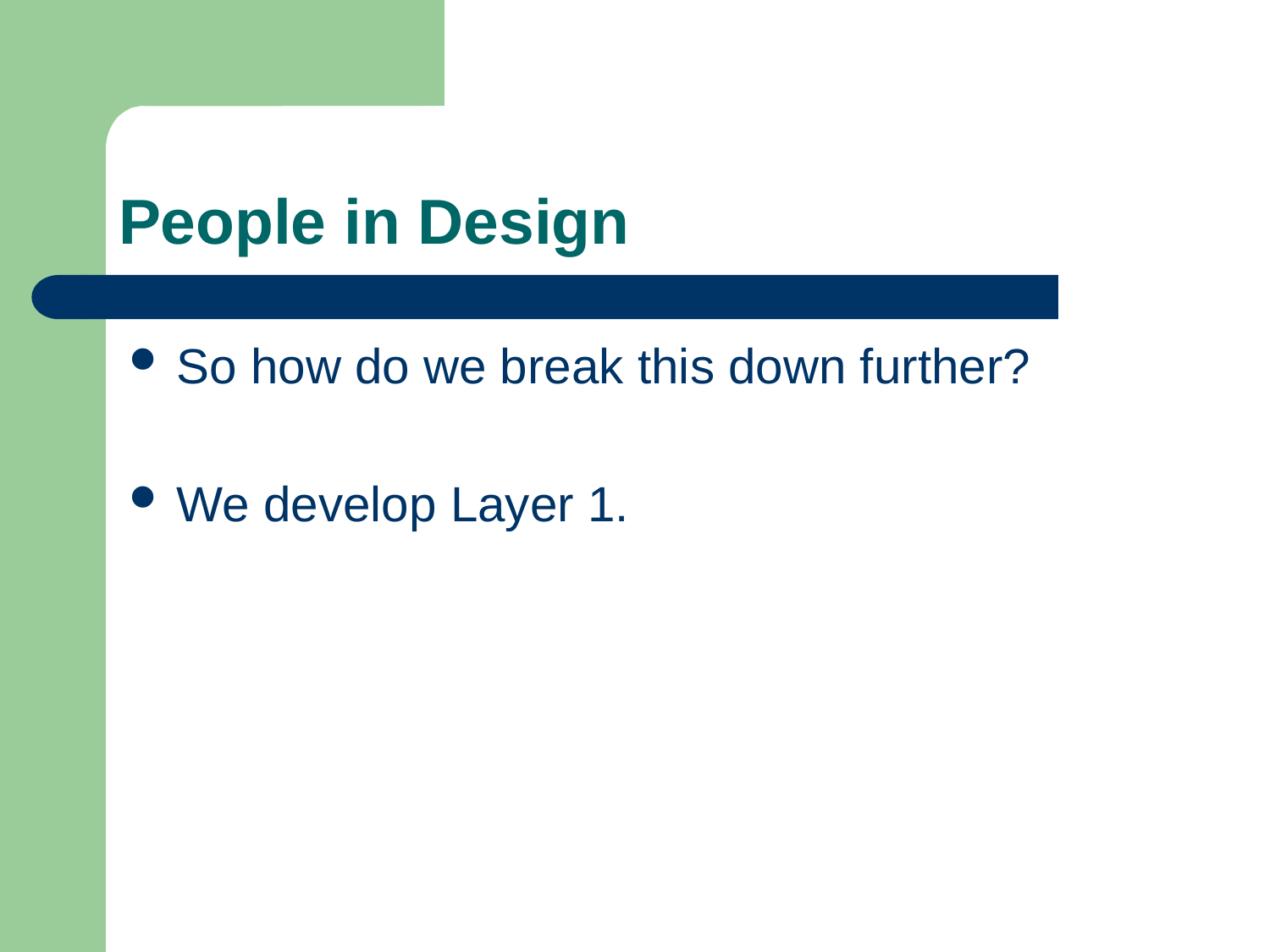

# People in Design
So how do we break this down further?

We develop Layer 1.